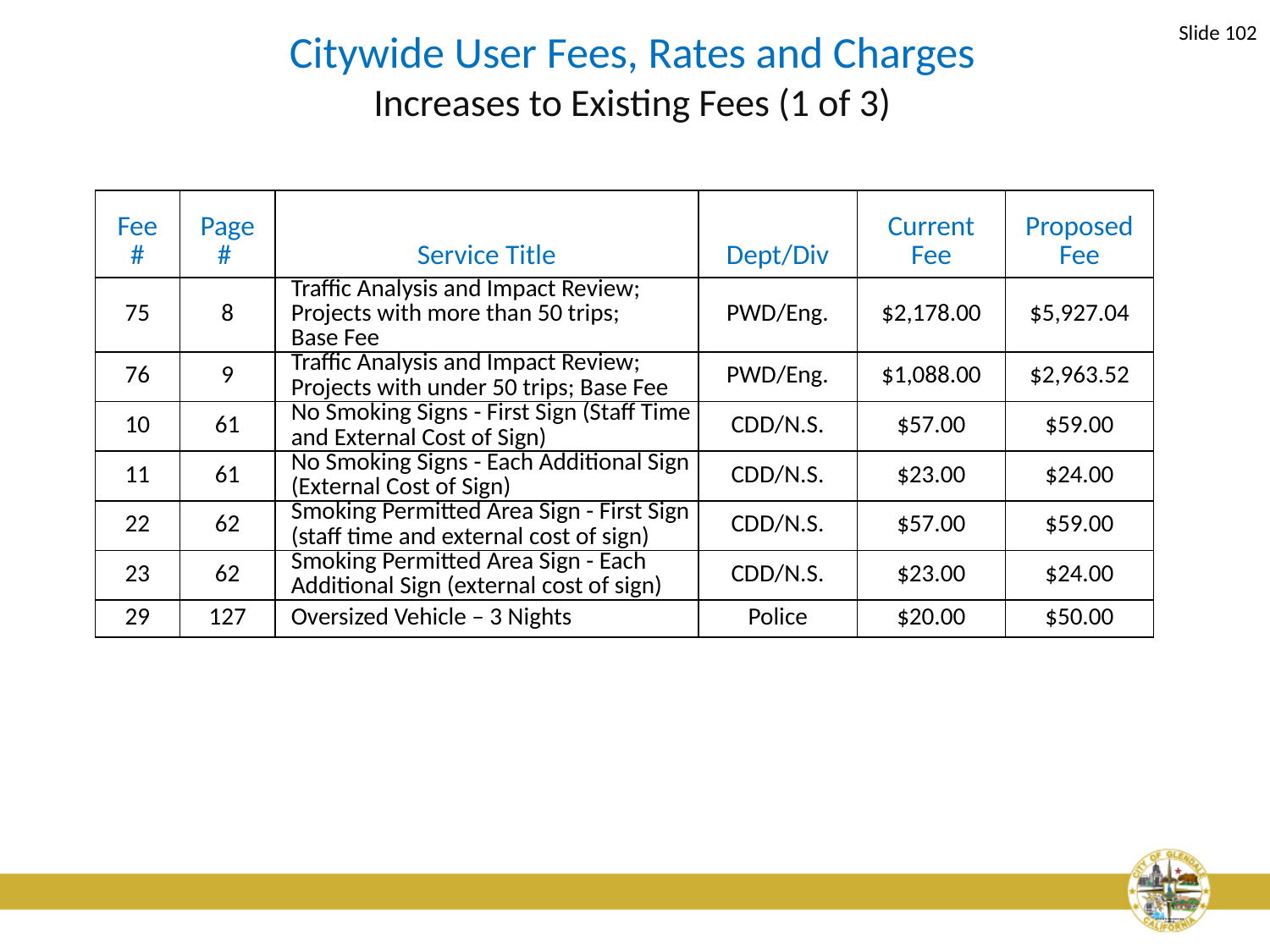

Slide 102
Citywide User Fees, Rates and Charges
Increases to Existing Fees (1 of 3)
| Fee # | Page # | Service Title | Dept/Div | Current Fee | Proposed Fee |
| --- | --- | --- | --- | --- | --- |
| 75 | 8 | Traffic Analysis and Impact Review; Projects with more than 50 trips; Base Fee | PWD/Eng. | $2,178.00 | $5,927.04 |
| 76 | 9 | Traffic Analysis and Impact Review; Projects with under 50 trips; Base Fee | PWD/Eng. | $1,088.00 | $2,963.52 |
| 10 | 61 | No Smoking Signs - First Sign (Staff Time and External Cost of Sign) | CDD/N.S. | $57.00 | $59.00 |
| 11 | 61 | No Smoking Signs - Each Additional Sign (External Cost of Sign) | CDD/N.S. | $23.00 | $24.00 |
| 22 | 62 | Smoking Permitted Area Sign - First Sign (staff time and external cost of sign) | CDD/N.S. | $57.00 | $59.00 |
| 23 | 62 | Smoking Permitted Area Sign - Each Additional Sign (external cost of sign) | CDD/N.S. | $23.00 | $24.00 |
| 29 | 127 | Oversized Vehicle – 3 Nights | Police | $20.00 | $50.00 |